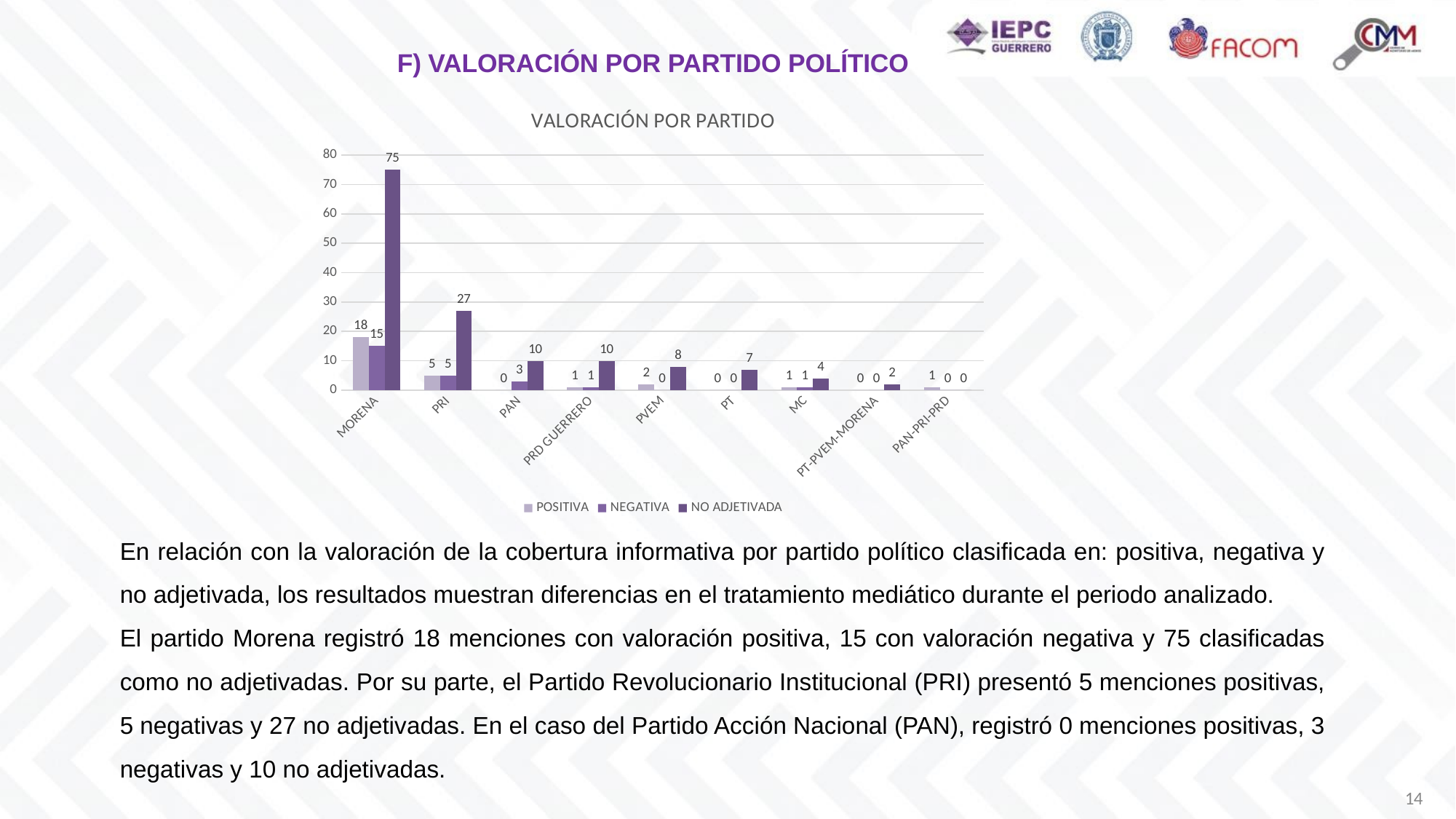

F) VALORACIÓN POR PARTIDO POLÍTICO

### Chart: VALORACIÓN POR PARTIDO

| Category | POSITIVA | NEGATIVA | NO ADJETIVADA |
|---|---|---|---|
| MORENA | 18.0 | 15.0 | 75.0 |
| PRI | 5.0 | 5.0 | 27.0 |
| PAN | 0.0 | 3.0 | 10.0 |
| PRD GUERRERO | 1.0 | 1.0 | 10.0 |
| PVEM | 2.0 | 0.0 | 8.0 |
| PT | 0.0 | 0.0 | 7.0 |
| MC | 1.0 | 1.0 | 4.0 |
| PT-PVEM-MORENA | 0.0 | 0.0 | 2.0 |
| PAN-PRI-PRD | 1.0 | 0.0 | 0.0 |
En relación con la valoración de la cobertura informativa por partido político clasificada en: positiva, negativa y no adjetivada, los resultados muestran diferencias en el tratamiento mediático durante el periodo analizado.
El partido Morena registró 18 menciones con valoración positiva, 15 con valoración negativa y 75 clasificadas como no adjetivadas. Por su parte, el Partido Revolucionario Institucional (PRI) presentó 5 menciones positivas, 5 negativas y 27 no adjetivadas. En el caso del Partido Acción Nacional (PAN), registró 0 menciones positivas, 3 negativas y 10 no adjetivadas.

14